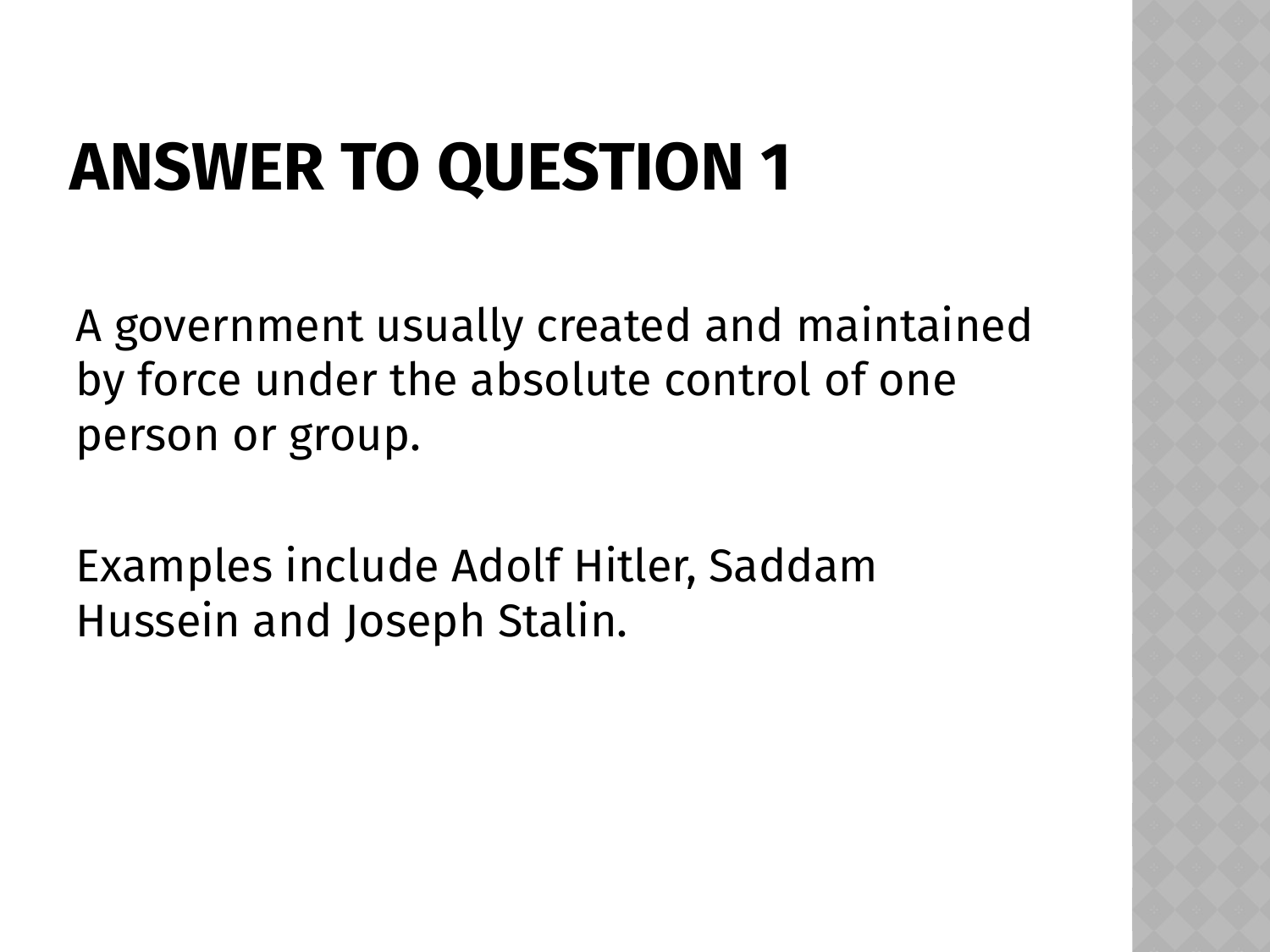

# Answer to question 1

A government usually created and maintained by force under the absolute control of one person or group.

Examples include Adolf Hitler, Saddam Hussein and Joseph Stalin.